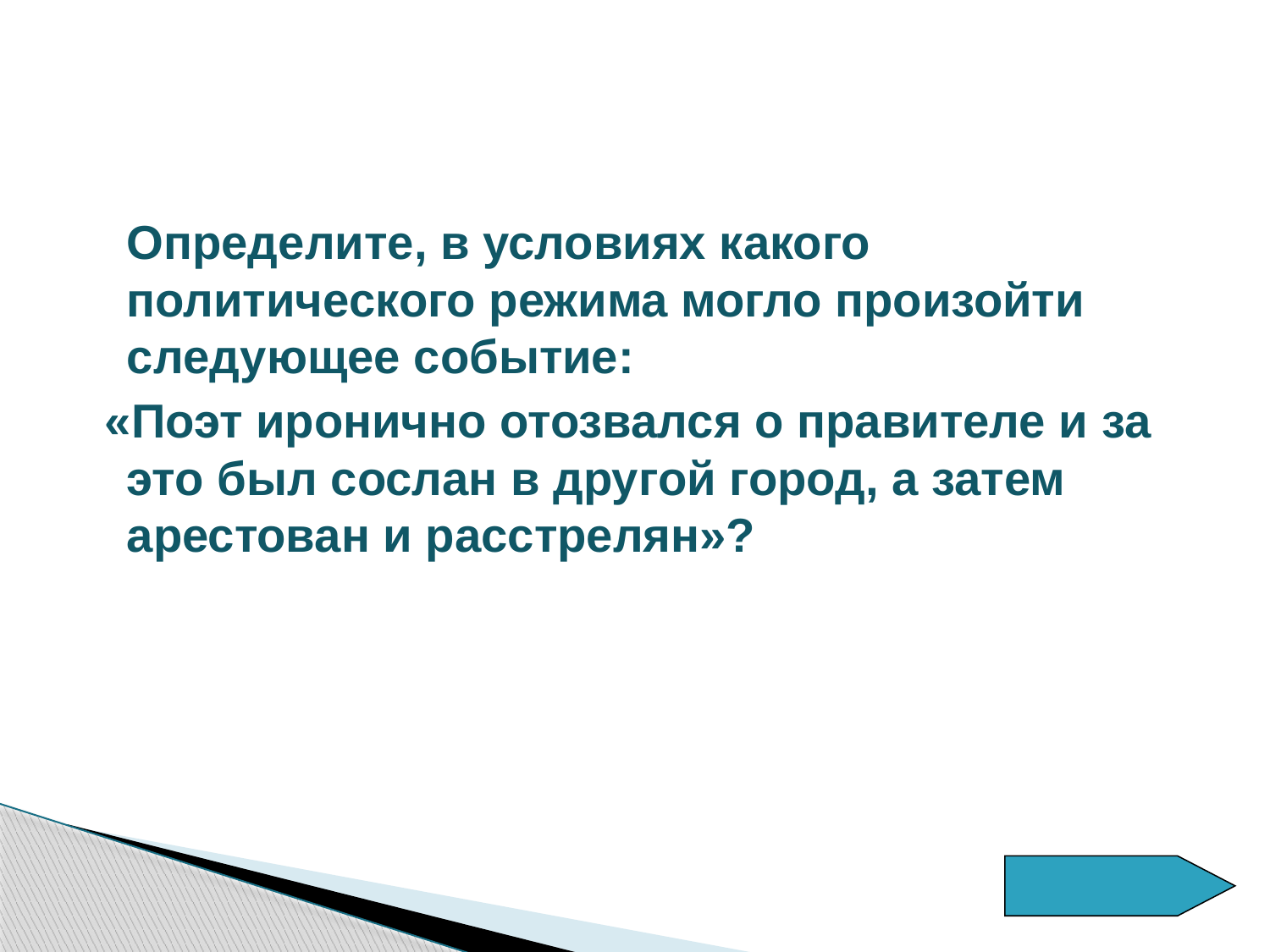

Определите, в условиях какого политического режима могло произойти следующее событие:
 «Поэт иронично отозвался о правителе и за это был сослан в другой город, а затем арестован и расстрелян»?